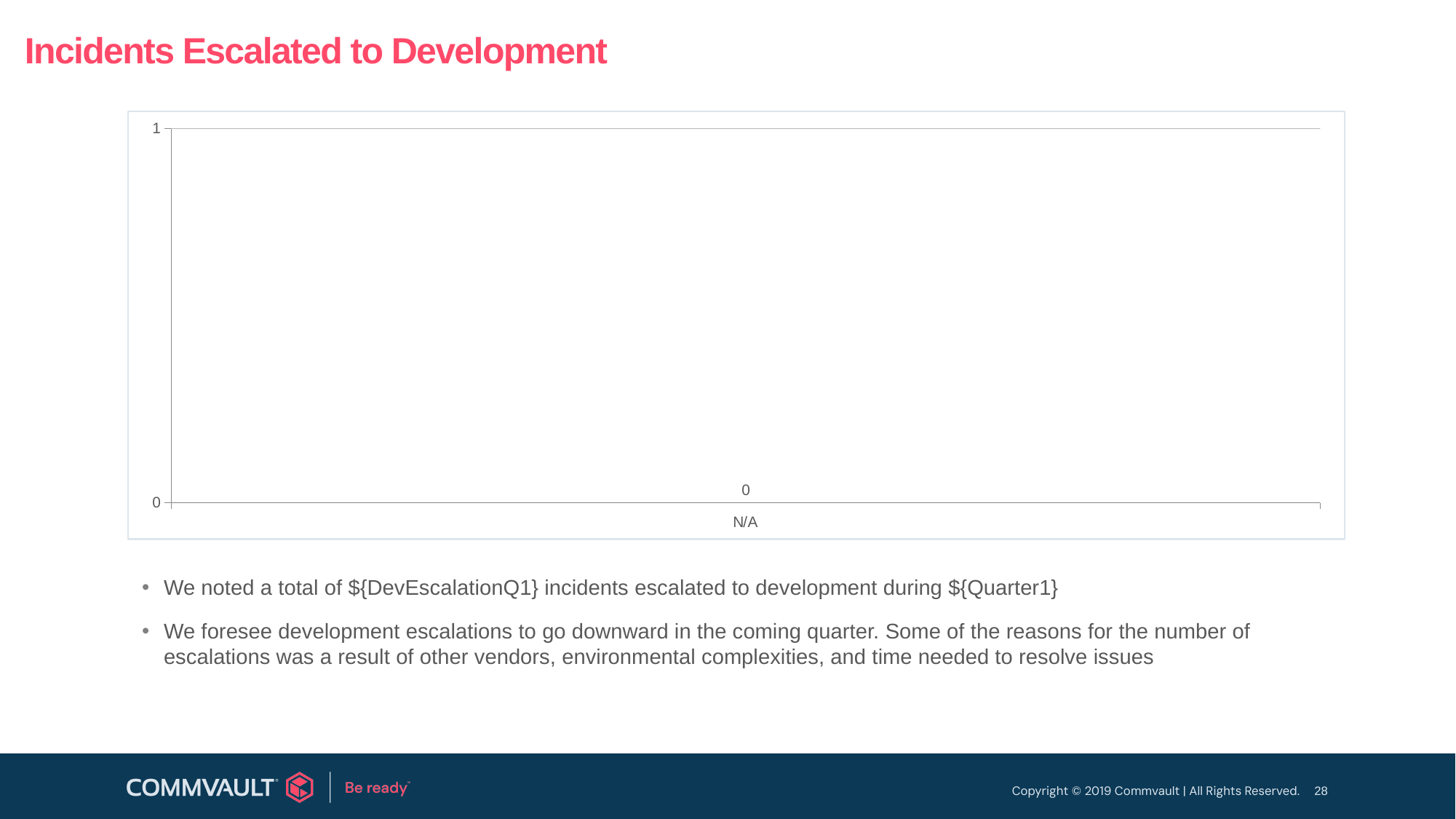

# Incidents Escalated to Development

### Chart

| Category | Incidents |
|---|---|
| N/A | 0.0 |
We noted a total of ${DevEscalationQ1} incidents escalated to development during ${Quarter1}
We foresee development escalations to go downward in the coming quarter. Some of the reasons for the number of escalations was a result of other vendors, environmental complexities, and time needed to resolve issues
28